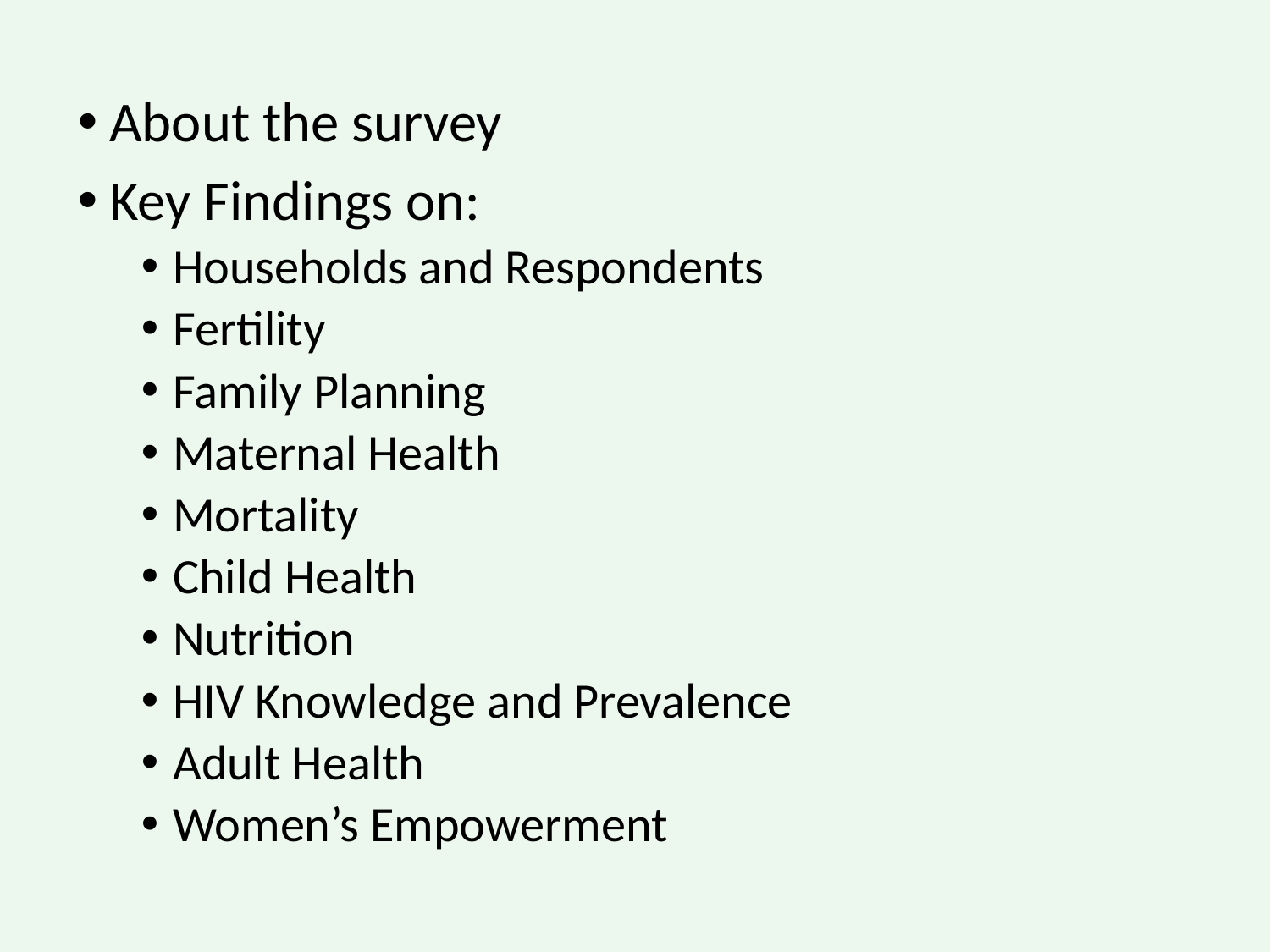

About the survey
Key Findings on:
Households and Respondents
Fertility
Family Planning
Maternal Health
Mortality
Child Health
Nutrition
HIV Knowledge and Prevalence
Adult Health
Women’s Empowerment